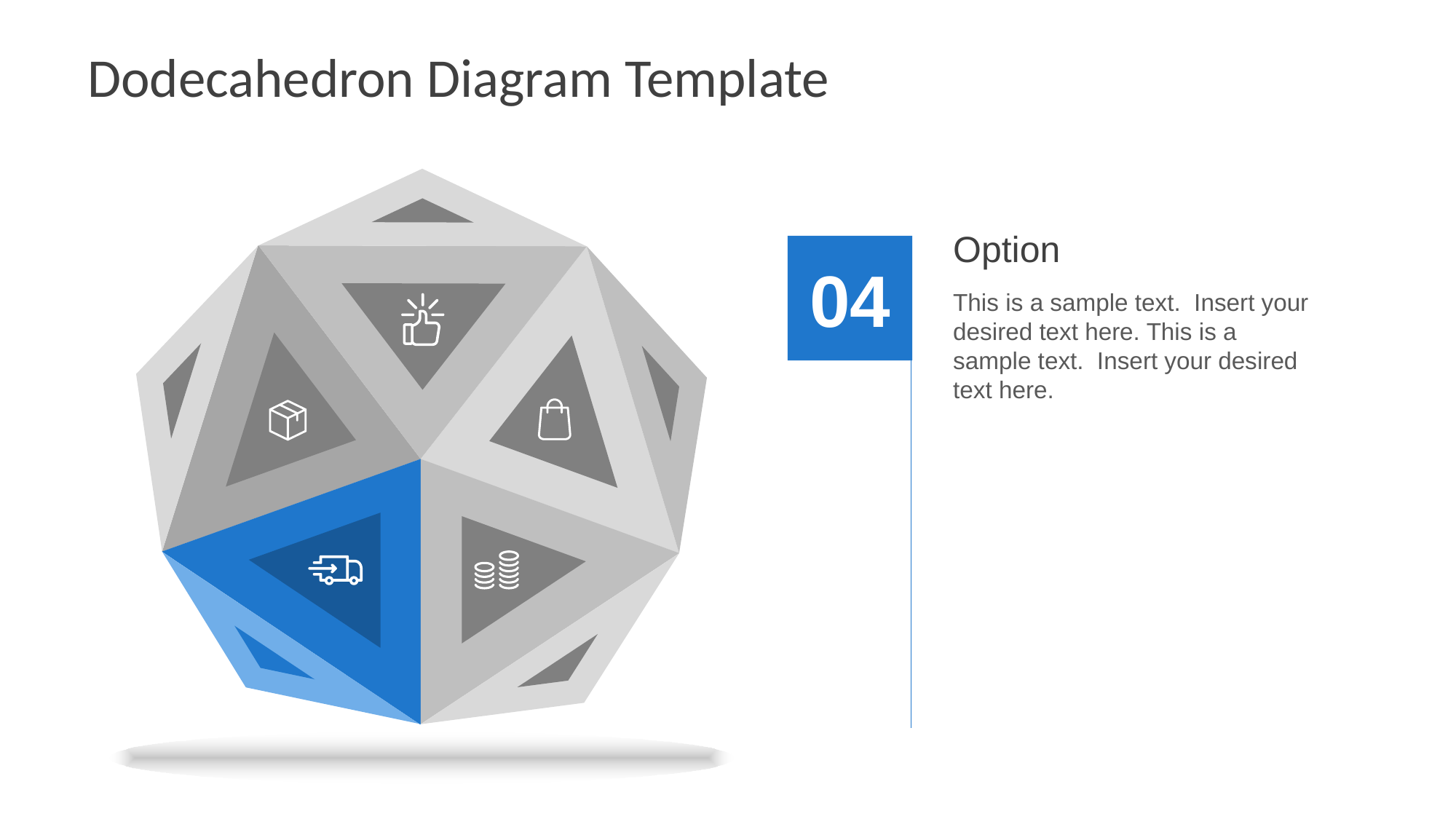

# Dodecahedron Diagram Template

Option
This is a sample text.  Insert your desired text here. This is a sample text.  Insert your desired text here.
04